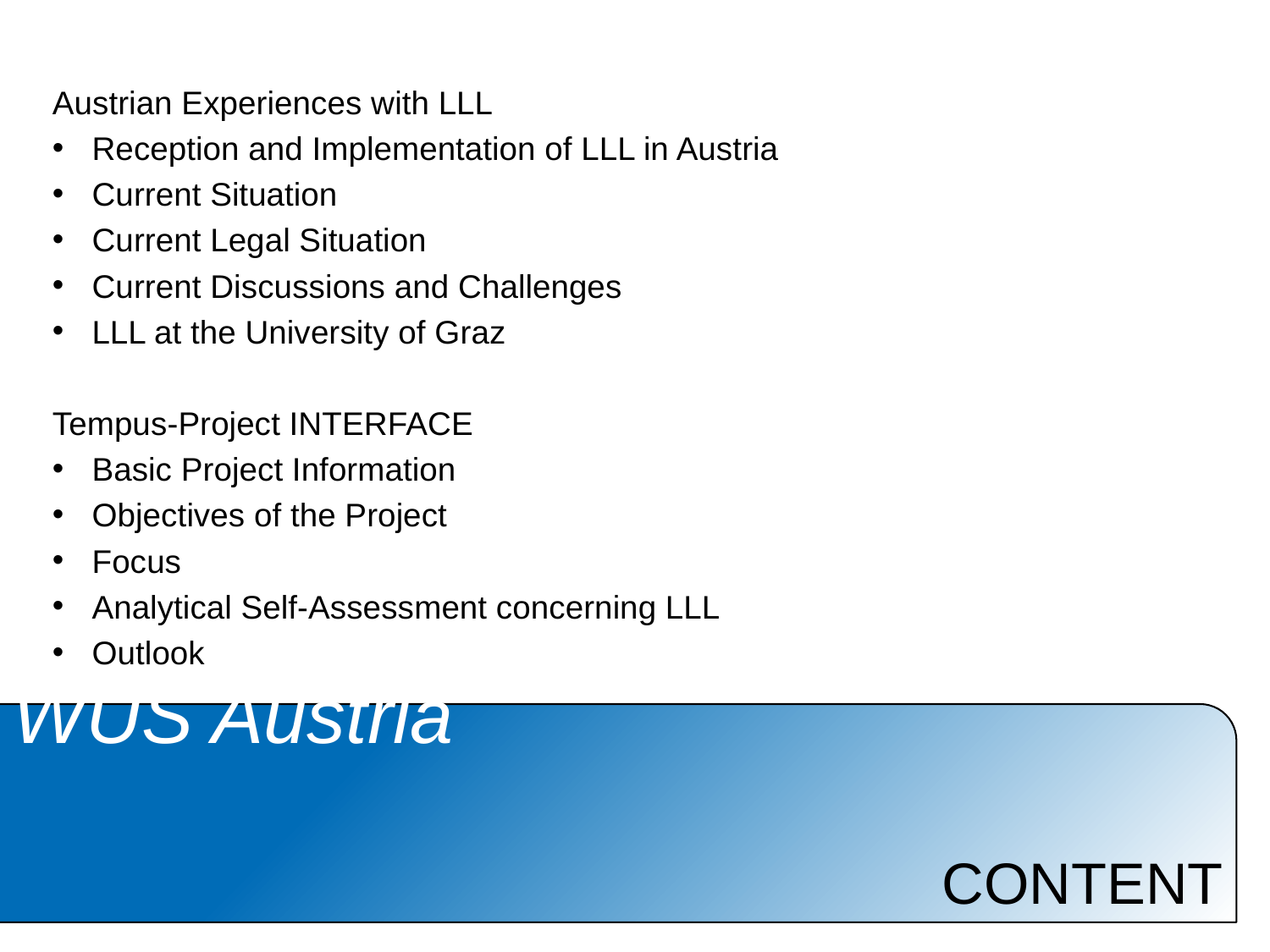

Austrian Experiences with LLL
Reception and Implementation of LLL in Austria
Current Situation
Current Legal Situation
Current Discussions and Challenges
LLL at the University of Graz

Tempus-Project INTERFACE
Basic Project Information
Objectives of the Project
Focus
Analytical Self-Assessment concerning LLL
Outlook

# CONTENT